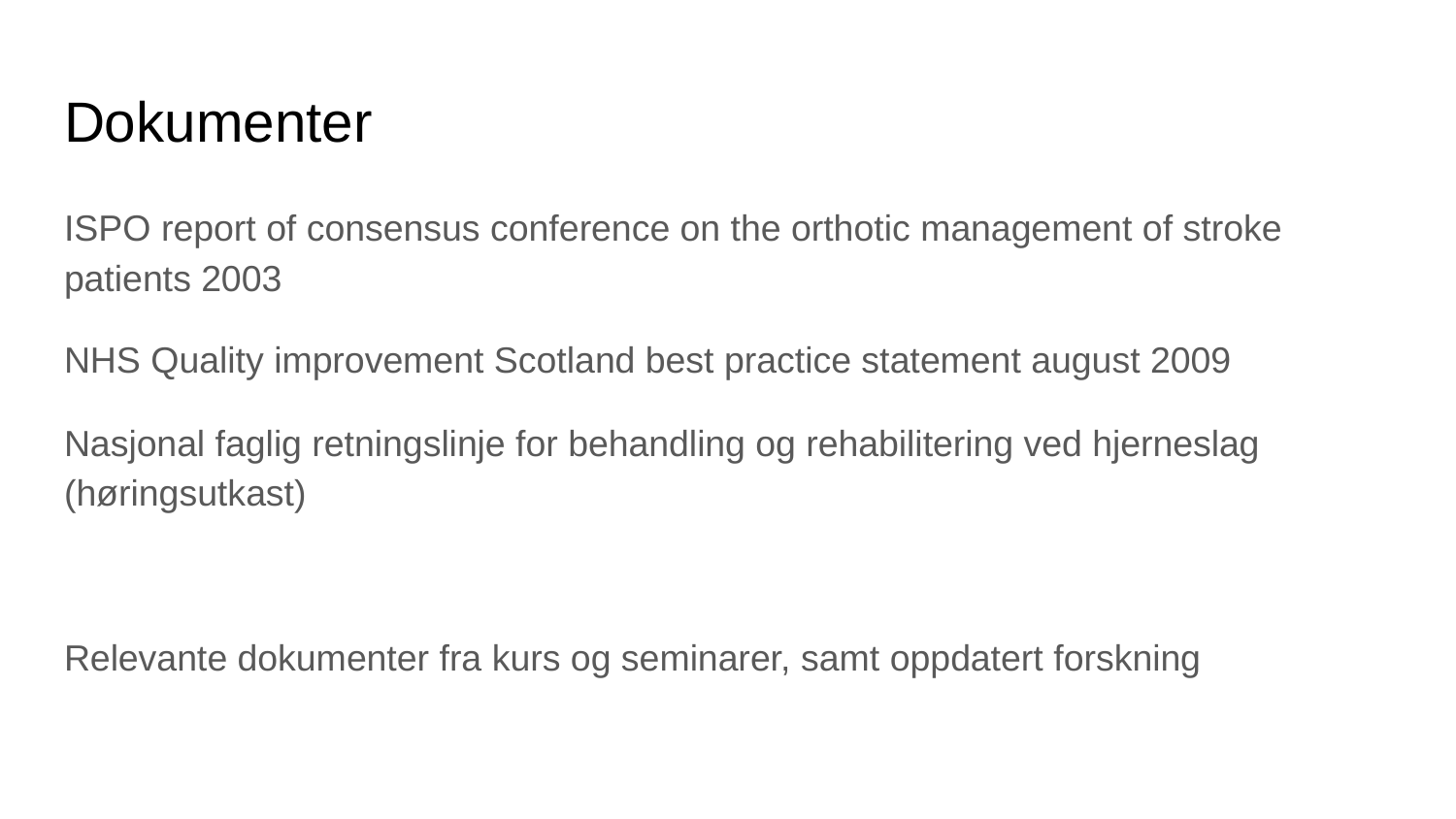

# Dokumenter
ISPO report of consensus conference on the orthotic management of stroke patients 2003
NHS Quality improvement Scotland best practice statement august 2009
Nasjonal faglig retningslinje for behandling og rehabilitering ved hjerneslag (høringsutkast)

Relevante dokumenter fra kurs og seminarer, samt oppdatert forskning